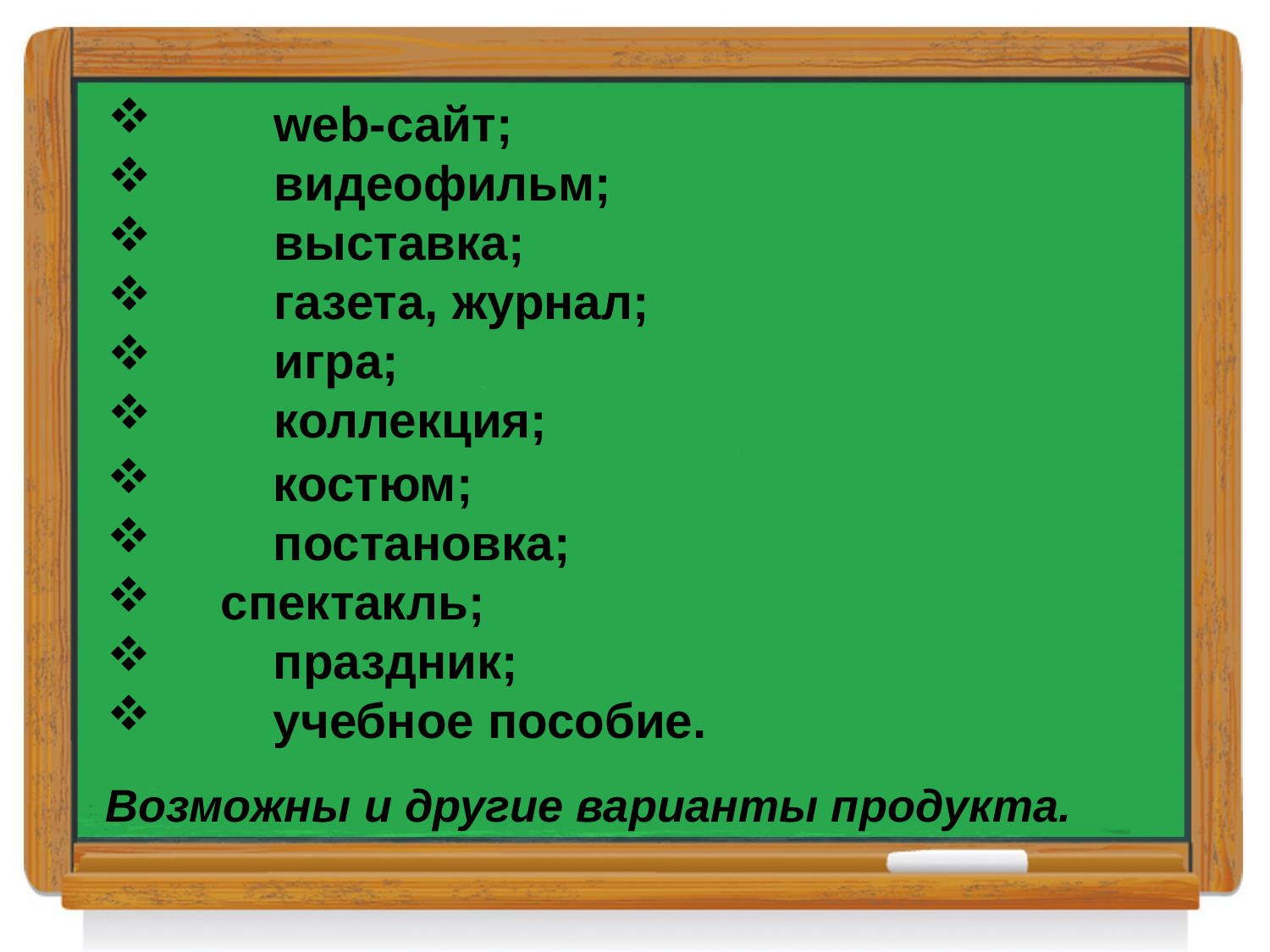

web-сайт;
	видеофильм;
	выставка;
	газета, журнал;
	игра;
	коллекция;
	костюм;
	постановка;
     спектакль;
	праздник;
	учебное пособие.
Возможны и другие варианты продукта.